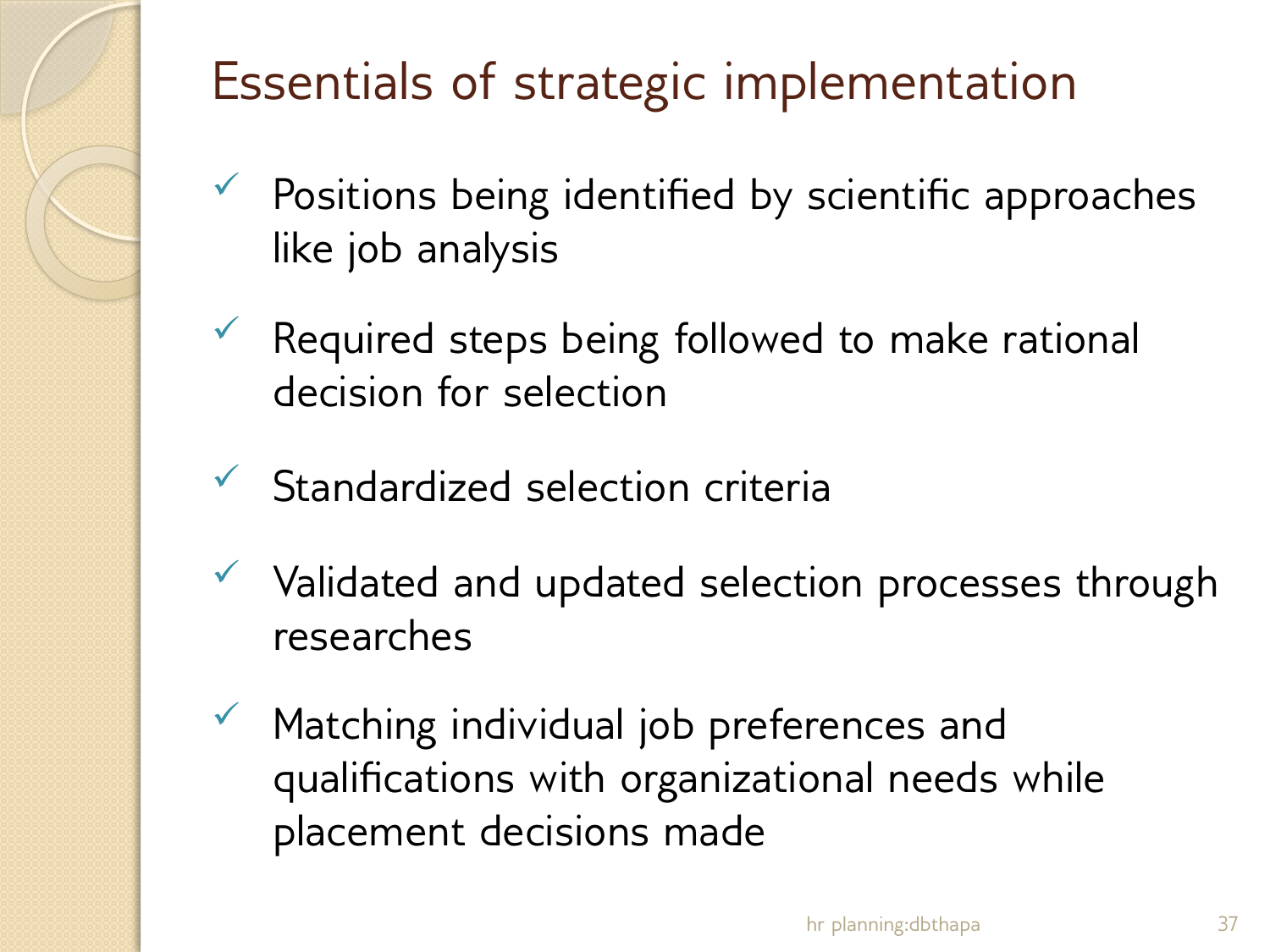

# Essentials of strategic implementation
Positions being identified by scientific approaches like job analysis

Required steps being followed to make rational decision for selection

Standardized selection criteria

Validated and updated selection processes through researches

Matching individual job preferences and qualifications with organizational needs while placement decisions made

hr planning:dbthapa
37